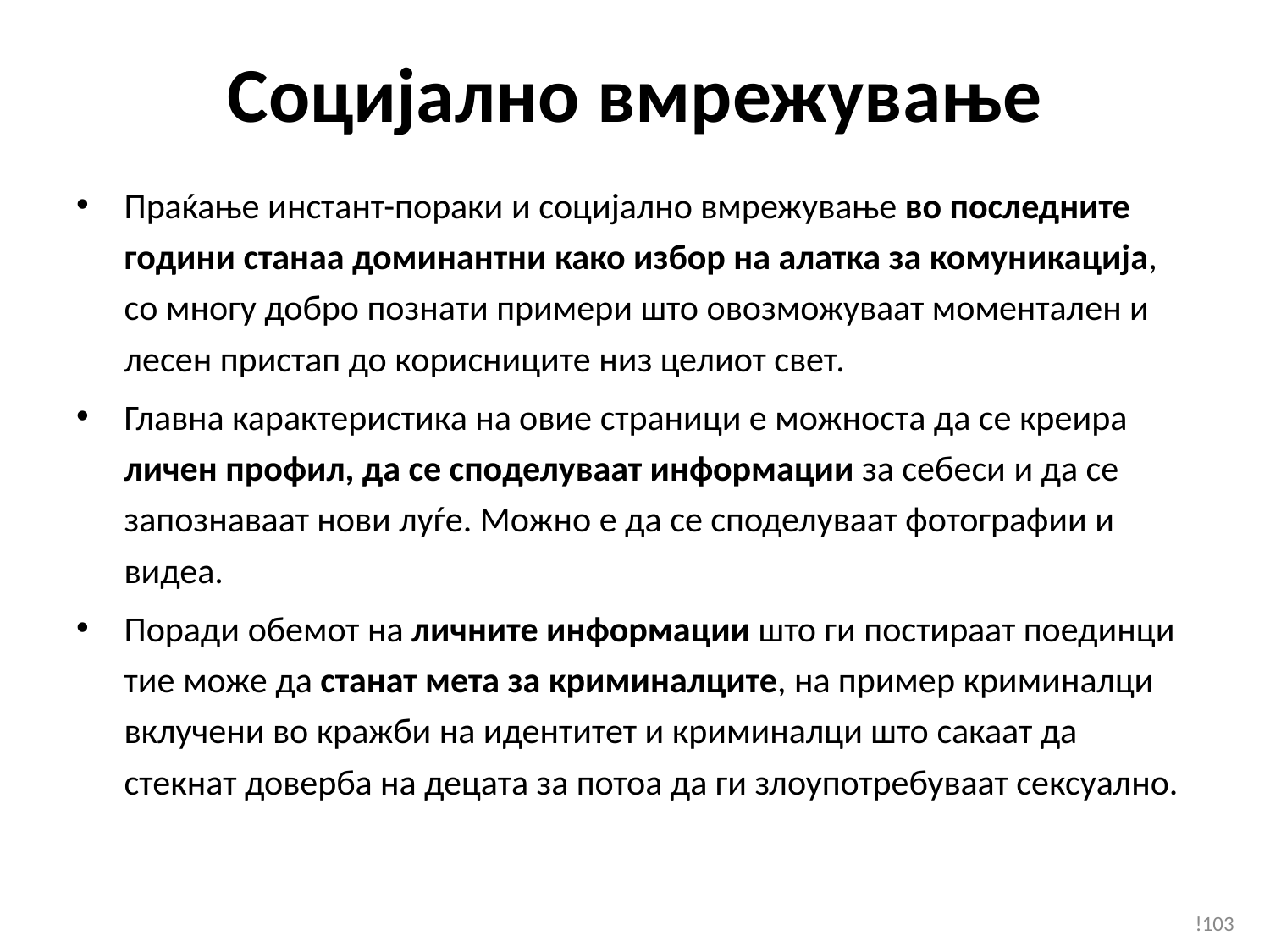

# Социјално вмрежување
Праќање инстант-пораки и социјално вмрежување во последните години станаа доминантни како избор на алатка за комуникација, со многу добро познати примери што овозможуваат моментален и лесен пристап до корисниците низ целиот свет.
Главна карактеристика на овие страници е можноста да се креира личен профил, да се споделуваат информации за себеси и да се запознаваат нови луѓе. Можно е да се споделуваат фотографии и видеа.
Поради обемот на личните информации што ги постираат поединци тие може да станат мета за криминалците, на пример криминалци вклучени во кражби на идентитет и криминалци што сакаат да стекнат доверба на децата за потоа да ги злоупотребуваат сексуално.
!103